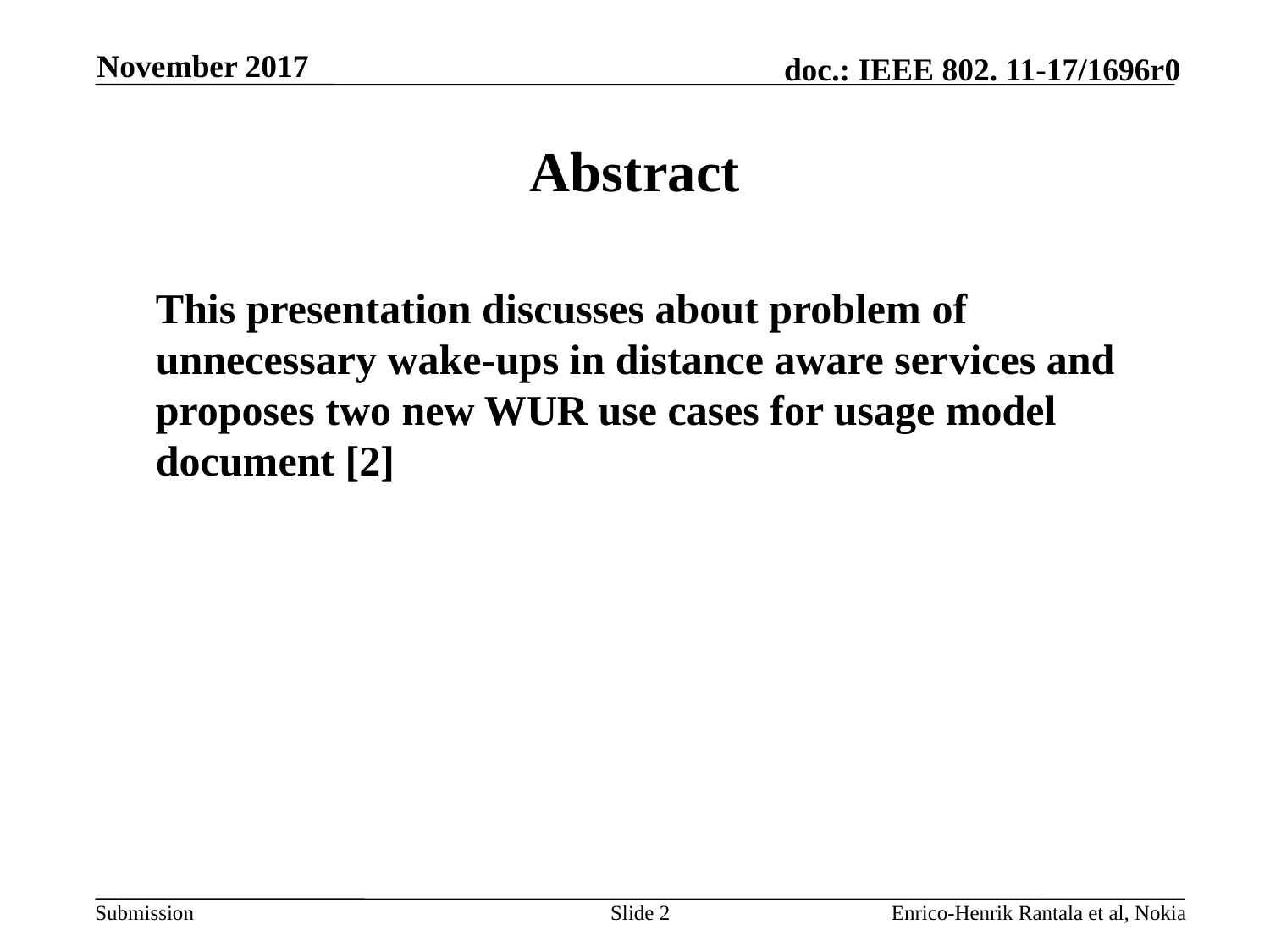

November 2017
# Abstract
	This presentation discusses about problem of unnecessary wake-ups in distance aware services and proposes two new WUR use cases for usage model document [2]

Slide 2
Enrico-Henrik Rantala et al, Nokia